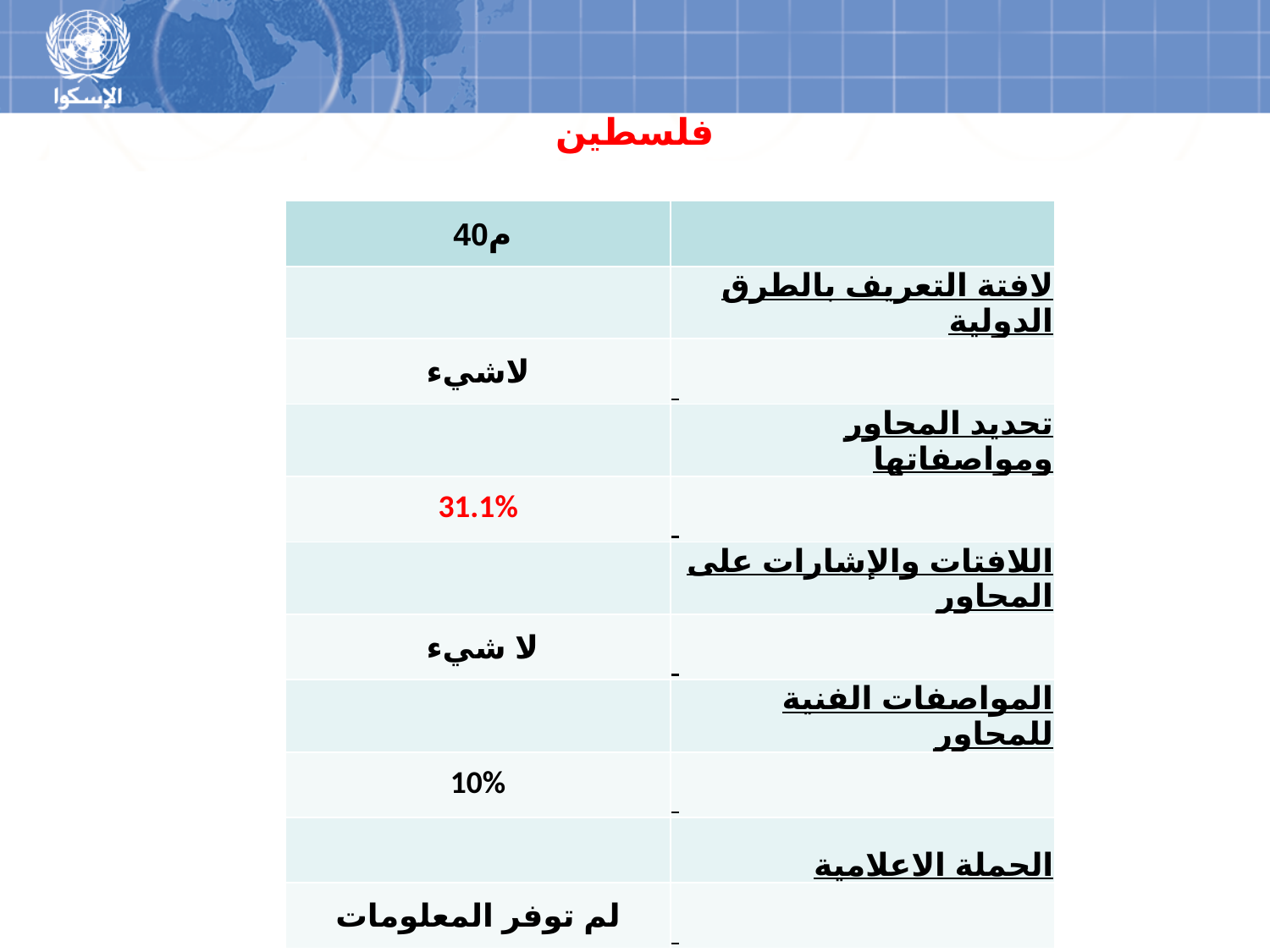

# فلسطين
| م40 |  |
| --- | --- |
|  | لافتة التعريف بالطرق الدولية |
| لاشيء |  |
|  | تحديد المحاور ومواصفاتها |
| 31.1% |  |
|  | اللافتات والإشارات على المحاور |
| لا شيء |  |
|  | المواصفات الفنية للمحاور |
| 10% |  |
|  | الحملة الاعلامية |
| لم توفر المعلومات |  |